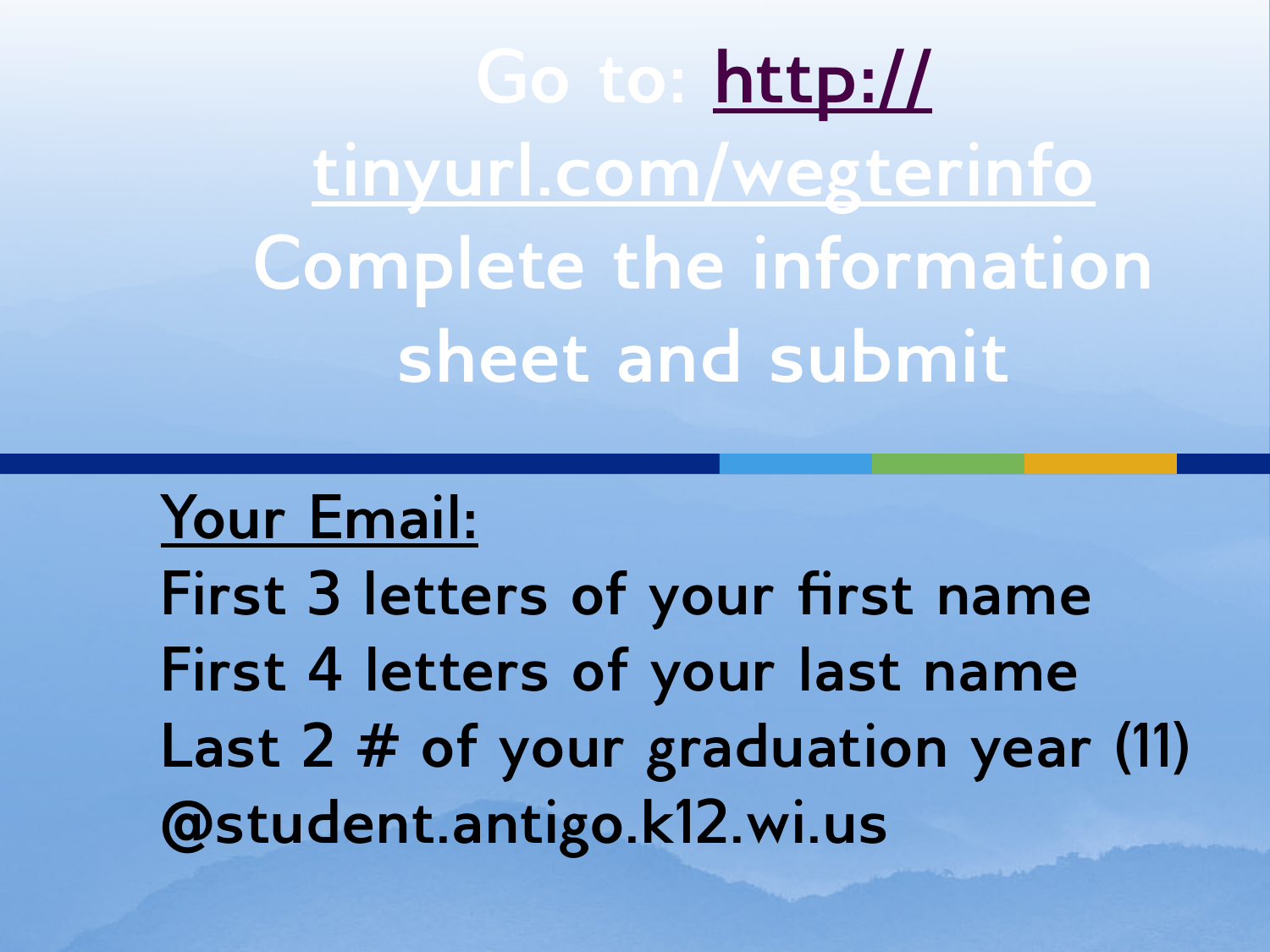

# Go to: http://tinyurl.com/wegterinfo Complete the information sheet and submit
Your Email:
First 3 letters of your first name
First 4 letters of your last name
Last 2 # of your graduation year (11)
@student.antigo.k12.wi.us